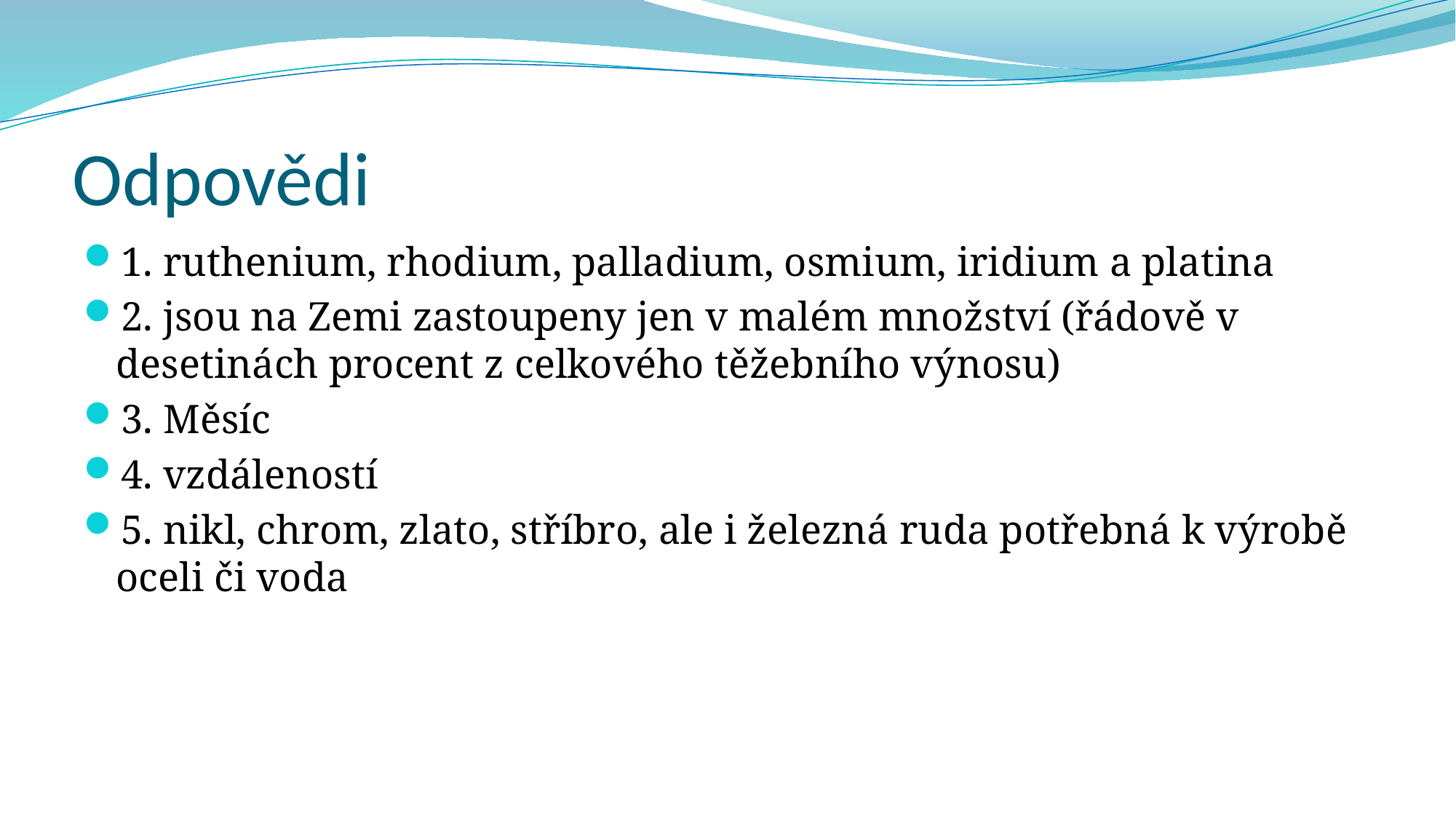

# Odpovědi
1. ruthenium, rhodium, palladium, osmium, iridium a platina
2. jsou na Zemi zastoupeny jen v malém množství (řádově v desetinách procent z celkového těžebního výnosu)
3. Měsíc
4. vzdáleností
5. nikl, chrom, zlato, stříbro, ale i železná ruda potřebná k výrobě oceli či voda